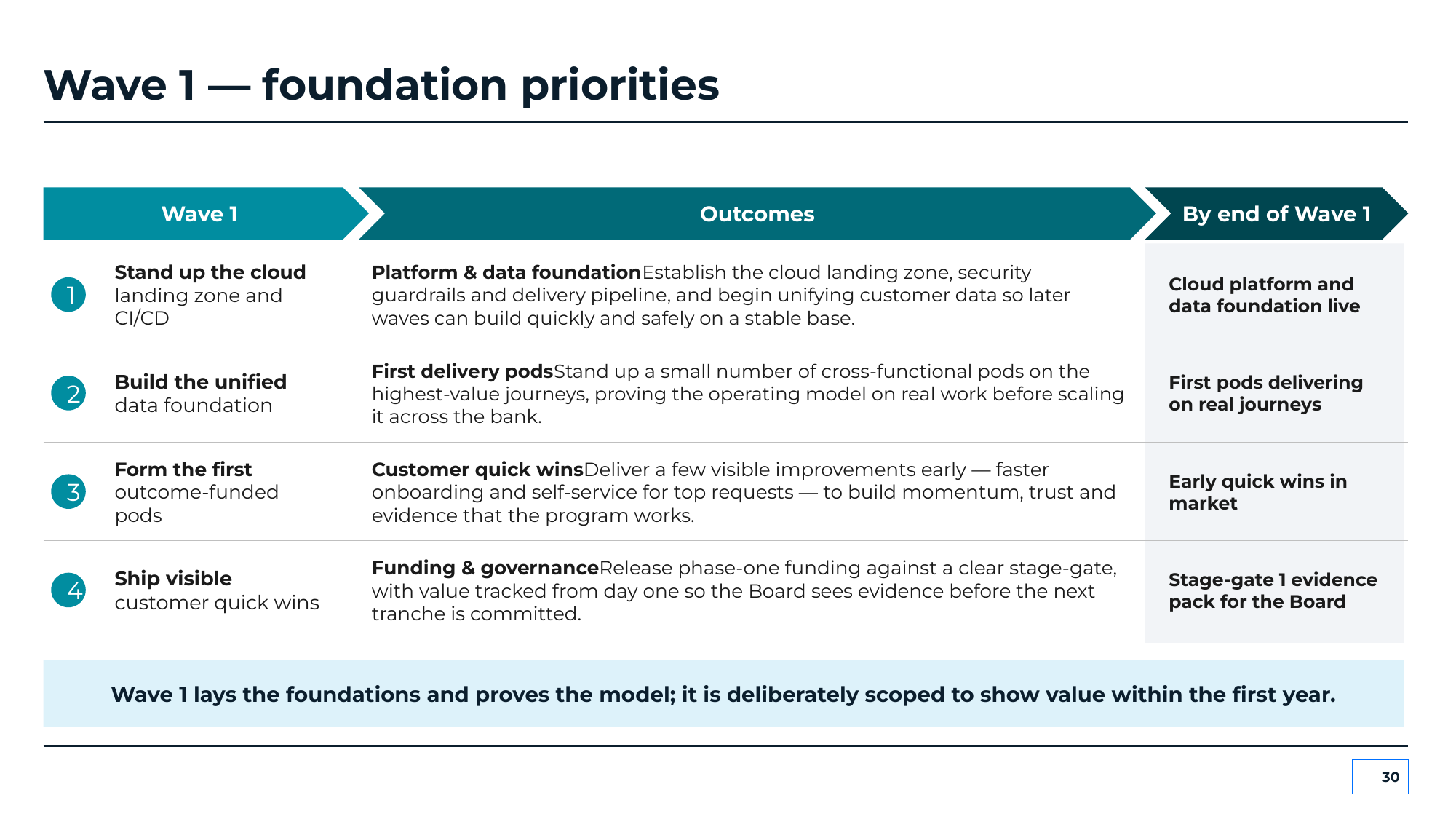

# Wave 1 — foundation priorities
Outcomes
By end of Wave 1
Wave 1

Stand up the cloud landing zone and CI/CD
Platform & data foundationEstablish the cloud landing zone, security guardrails and delivery pipeline, and begin unifying customer data so later waves can build quickly and safely on a stable base.
Cloud platform and data foundation live
1
Build the unified data foundation
First delivery podsStand up a small number of cross-functional pods on the highest-value journeys, proving the operating model on real work before scaling it across the bank.
First pods delivering on real journeys
2
Form the first outcome-funded pods
Customer quick winsDeliver a few visible improvements early — faster onboarding and self-service for top requests — to build momentum, trust and evidence that the program works.
Early quick wins in market
3
Ship visible customer quick wins
Funding & governanceRelease phase-one funding against a clear stage-gate, with value tracked from day one so the Board sees evidence before the next tranche is committed.
Stage-gate 1 evidence pack for the Board
4
Wave 1 lays the foundations and proves the model; it is deliberately scoped to show value within the first year.
30